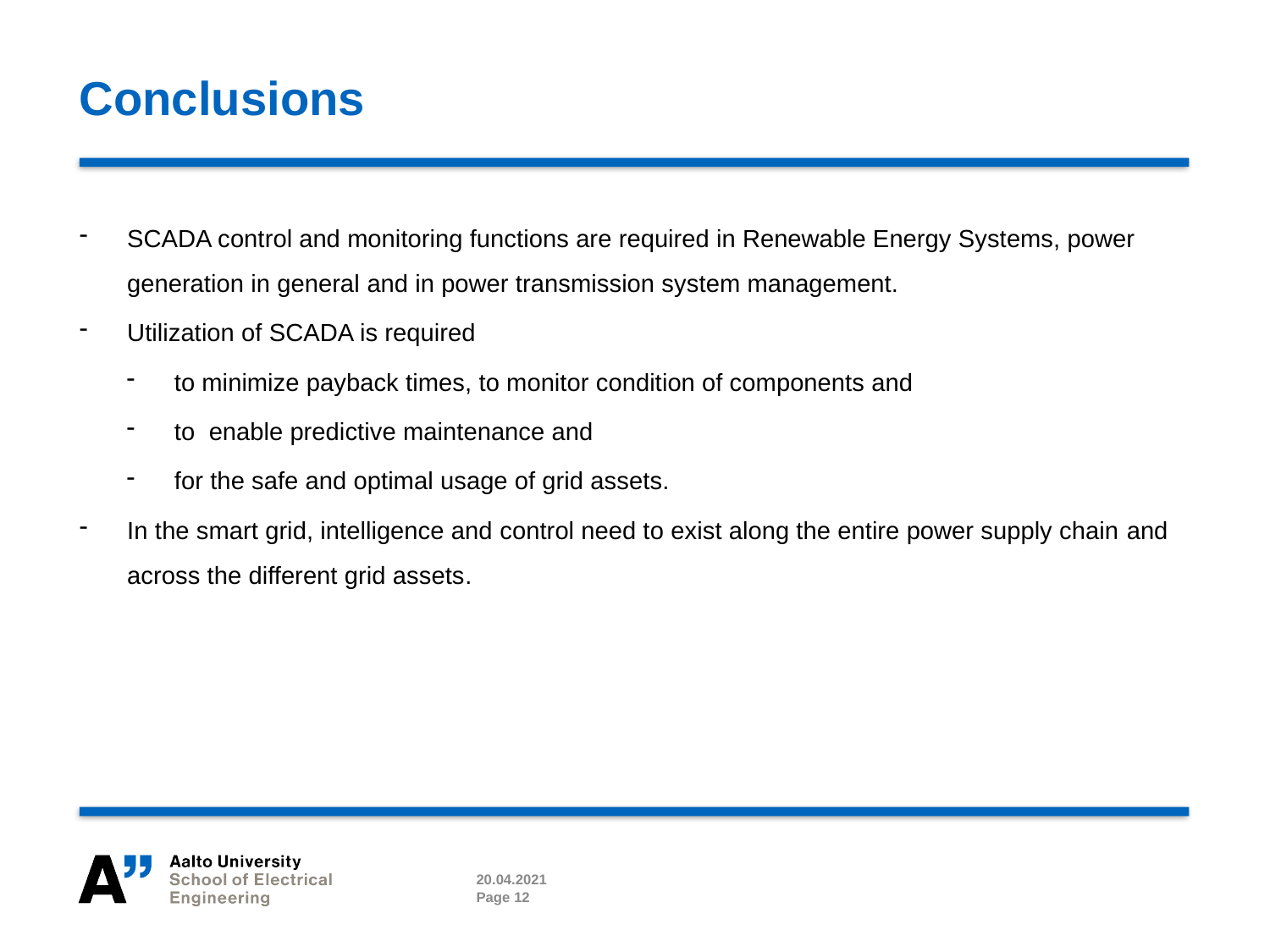

# Conclusions
SCADA control and monitoring functions are required in Renewable Energy Systems, power generation in general and in power transmission system management.
Utilization of SCADA is required
to minimize payback times, to monitor condition of components and
to  enable predictive maintenance and
for the safe and optimal usage of grid assets.
In the smart grid, intelligence and control need to exist along the entire power supply chain and across the different grid assets.

20.04.2021

Page 12